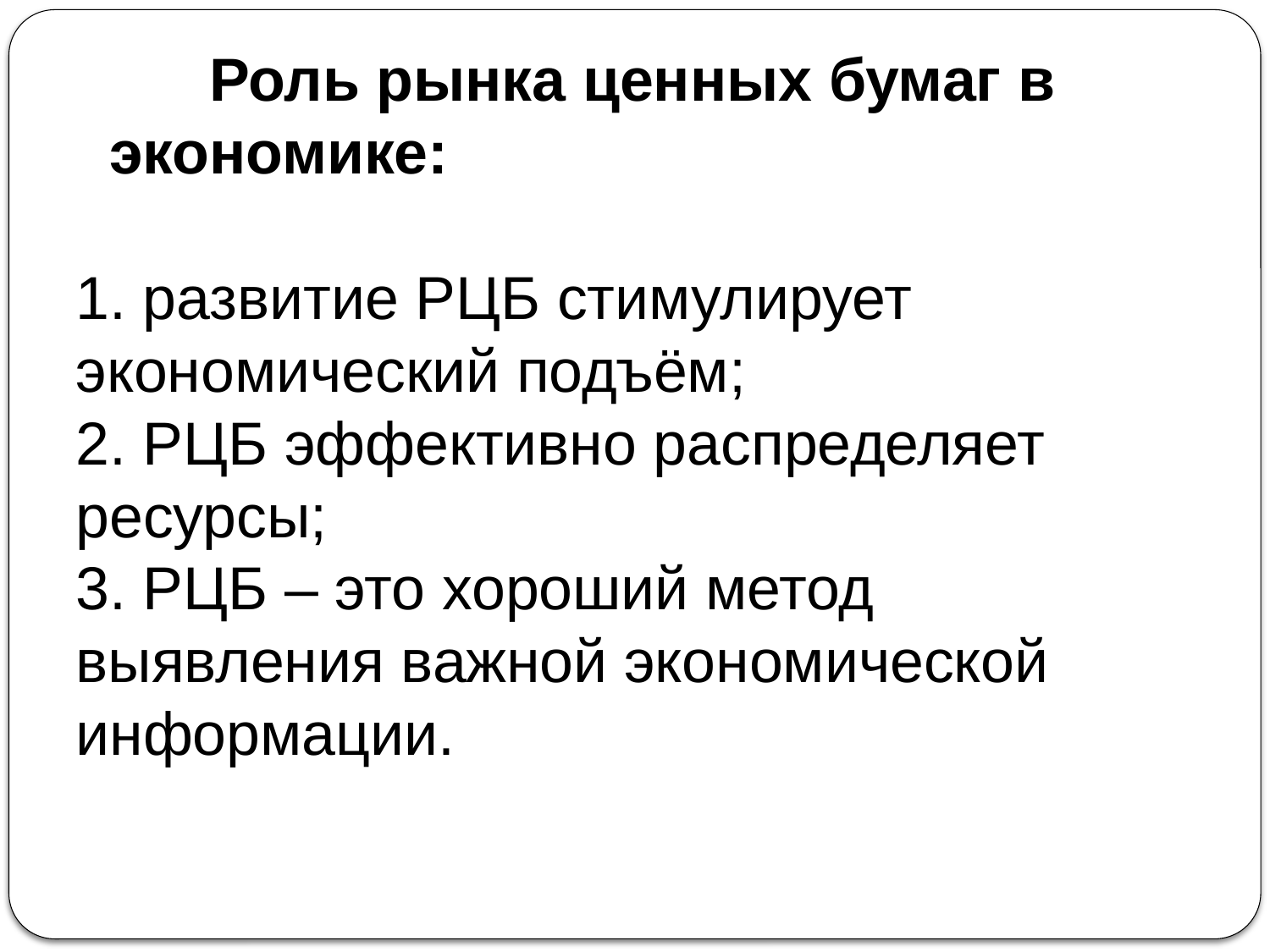

# Роль рынка ценных бумаг в           экономике: 1. развитие РЦБ стимулирует экономический подъём; 2. РЦБ эффективно распределяет ресурсы; 3. РЦБ – это хороший метод выявления важной экономической информации.